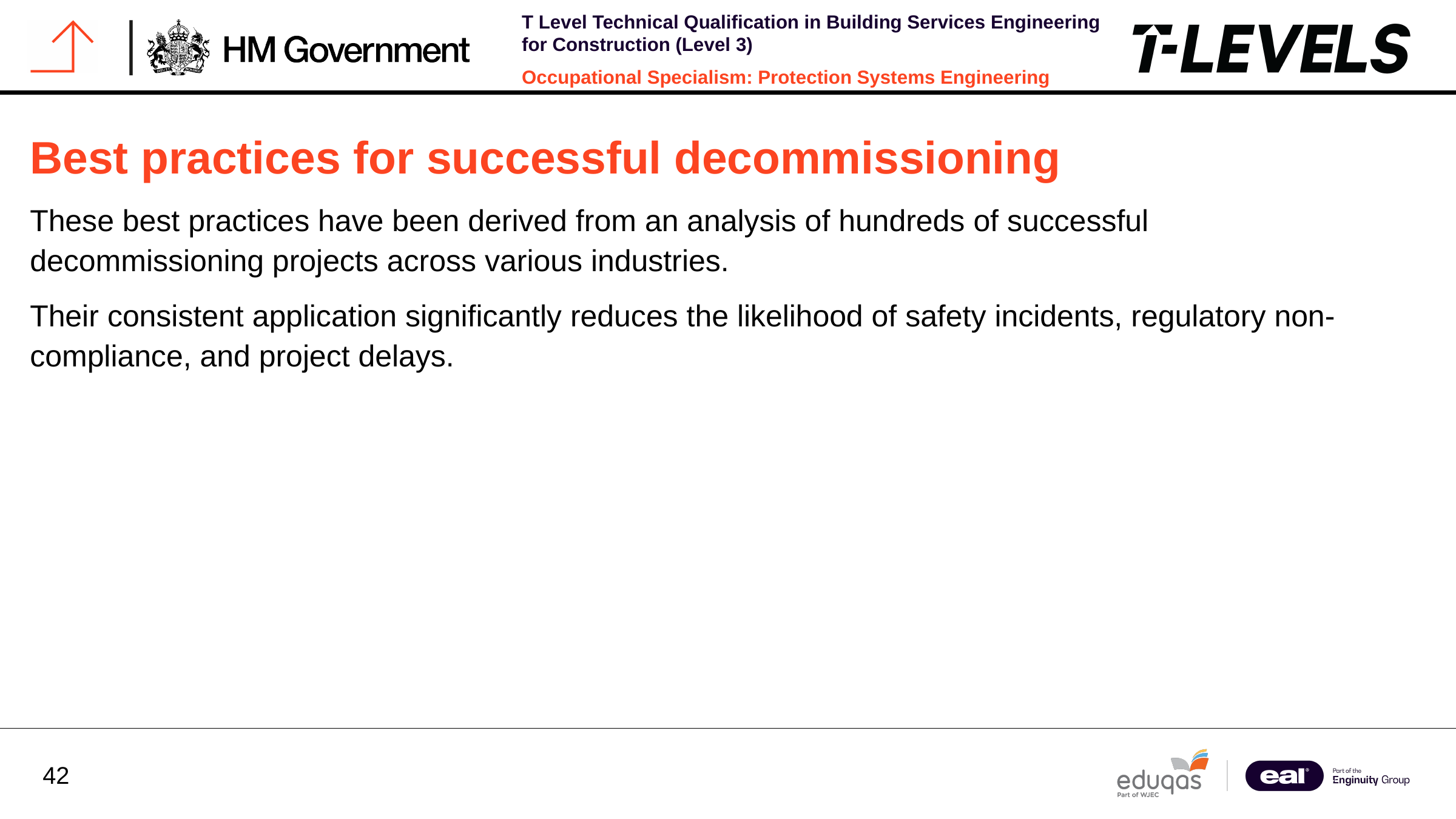

Best practices for successful decommissioning
These best practices have been derived from an analysis of hundreds of successful decommissioning projects across various industries.
Their consistent application significantly reduces the likelihood of safety incidents, regulatory non-compliance, and project delays.